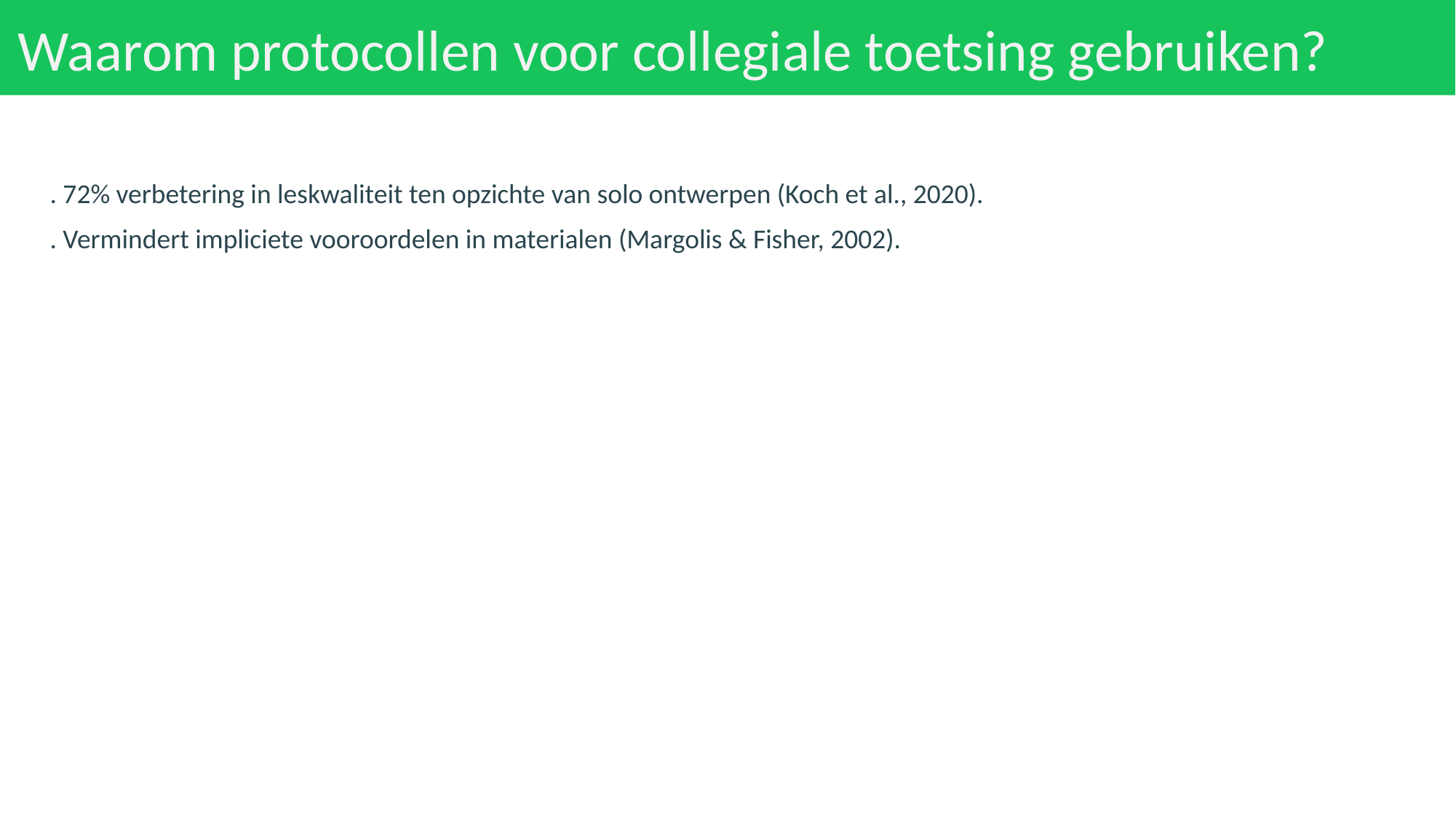

# Waarom protocollen voor collegiale toetsing gebruiken?

. 72% verbetering in leskwaliteit ten opzichte van solo ontwerpen (Koch et al., 2020).
. Vermindert impliciete vooroordelen in materialen (Margolis & Fisher, 2002).